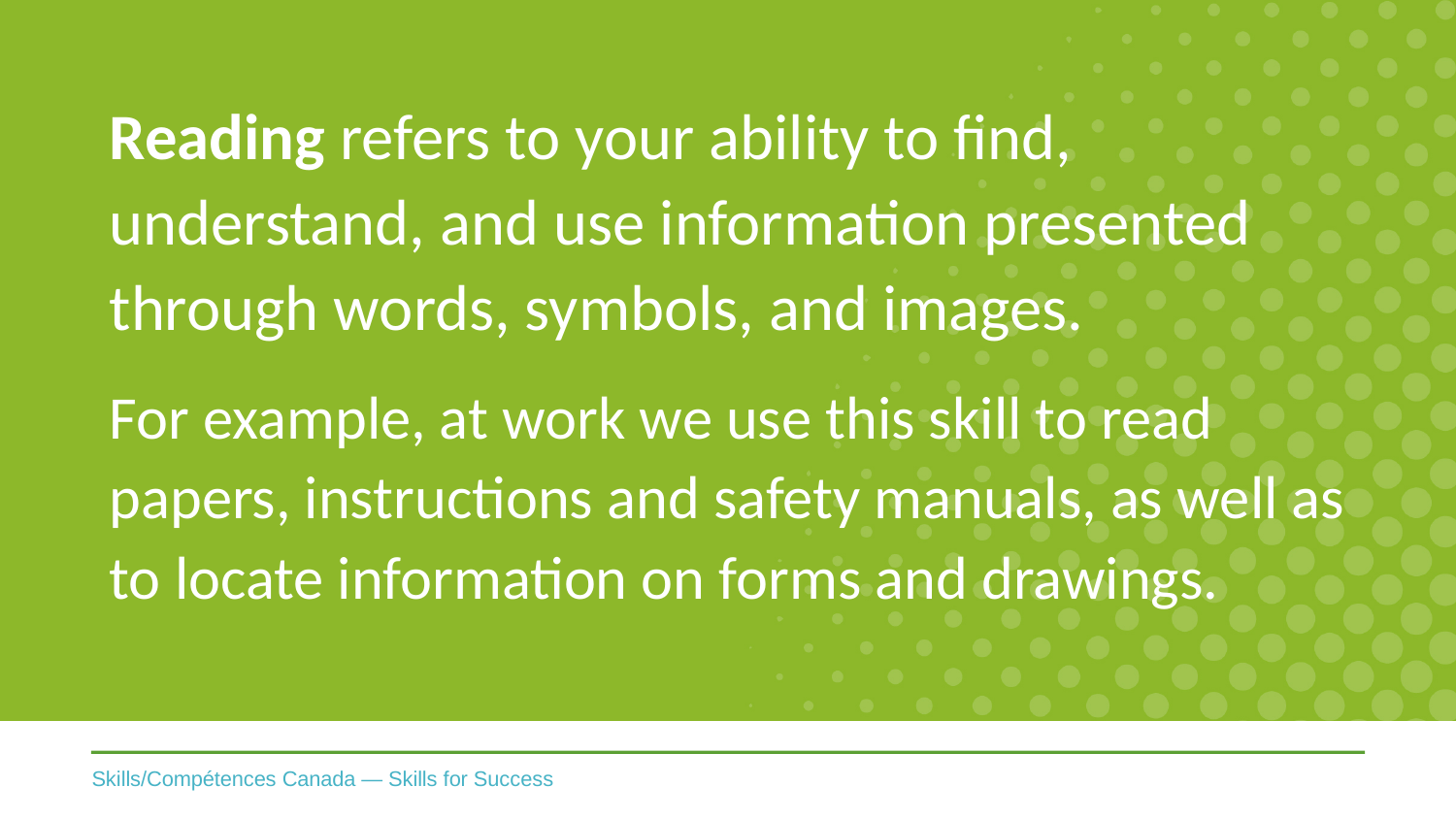

Reading refers to your ability to find, understand, and use information presented through words, symbols, and images.
For example, at work we use this skill to read papers, instructions and safety manuals, as well as to locate information on forms and drawings.